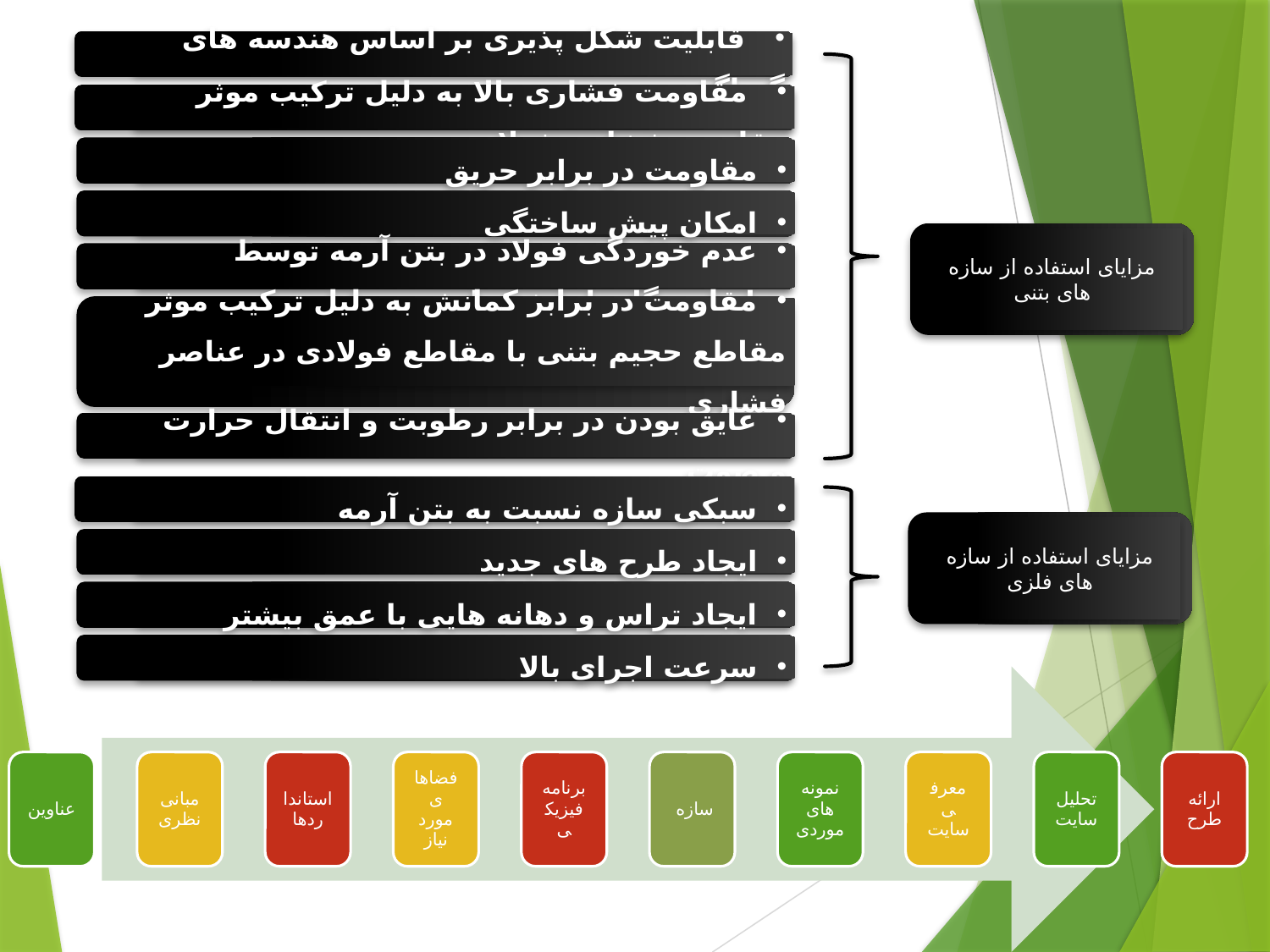

قابلیت شکل پذیری بر اساس هندسه های گوناگون

   مقاومت فشاری بالا به دلیل ترکیب موثر مقاومت فشاری فولاد و بتن

  مقاومت در برابر حریق

  امکان پیش ساختگی

مزایای استفاده از سازه های بتنی

  عدم خوردگی فولاد در بتن آرمه توسط رطوبت وگازهای شیمیایی
  مقاومت در برابر کمانش به دلیل ترکیب موثر مقاطع حجیم بتنی با مقاطع فولادی در عناصر فشاری

  عایق بودن در برابر رطوبت و انتقال حرارت و صوت

  سبکی سازه نسبت به بتن آرمه

مزایای استفاده از سازه های فلزی

  ایجاد طرح های جدید

  ایجاد تراس و دهانه هایی با عمق بیشتر

  سرعت اجرای بالا
عناوین
مبانی نظری
استانداردها
فضاهای مورد نیاز
برنامه فیزیکی
سازه
معرفی سایت
تحلیل سایت
ارائه طرح
نمونه های موردی